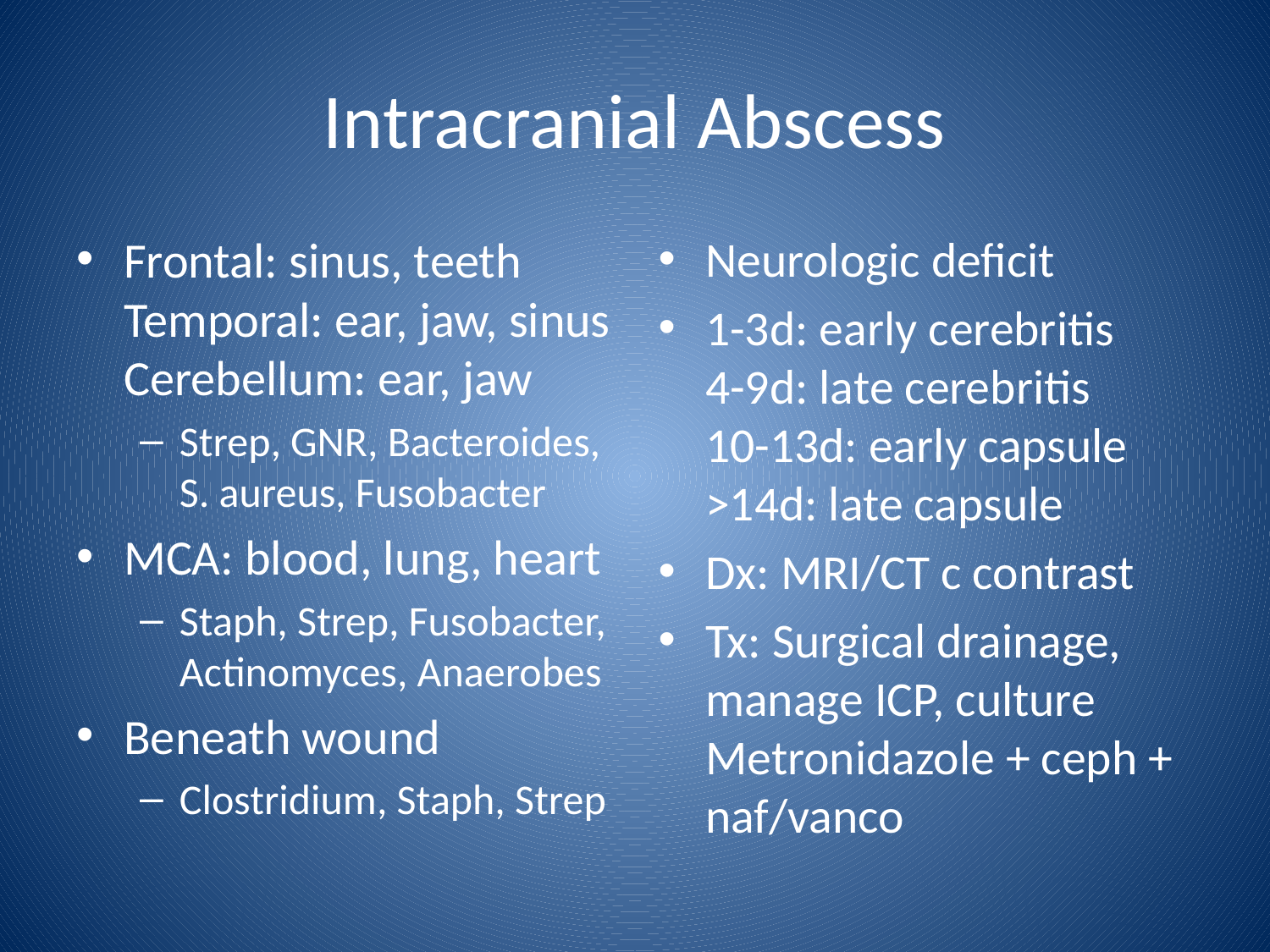

# Intracranial Abscess
Frontal: sinus, teeth
Temporal: ear, jaw, sinus
Cerebellum: ear, jaw
Strep, GNR, Bacteroides, S. aureus, Fusobacter
MCA: blood, lung, heart
Staph, Strep, Fusobacter, Actinomyces, Anaerobes
Beneath wound
Clostridium, Staph, Strep
Neurologic deficit
1-3d: early cerebritis
4-9d: late cerebritis
10-13d: early capsule
>14d: late capsule
Dx: MRI/CT c contrast
Tx: Surgical drainage, manage ICP, culture
Metronidazole + ceph + naf/vanco